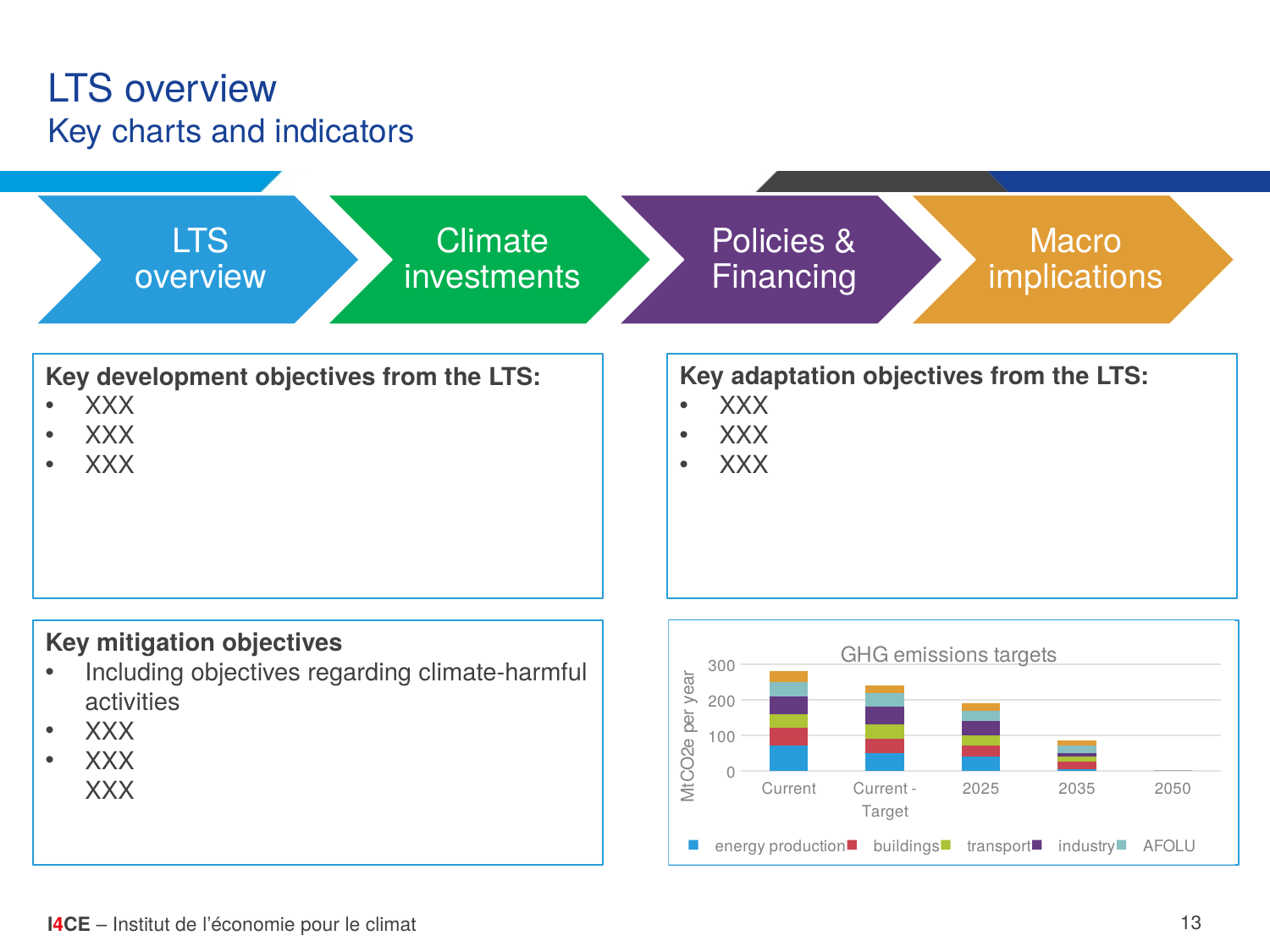

# LTS overview Key charts and indicators
LTS overview
Climate investments
Policies & Financing
Macro implications
Key adaptation objectives from the LTS:
XXX
XXX
XXX
Key development objectives from the LTS:
XXX
XXX
XXX
Key mitigation objectives
Including objectives regarding climate-harmful activities
XXX
XXX
XXX

### Chart:

| Category |    energy production |    buildings |    transport |    industry |    AFOLU |    [other] |
|---|---|---|---|---|---|---|
| Current | 70.0 | 50.0 | 40.0 | 50.0 | 40.0 | 30.0 |
| Current - Target | 50.0 | 40.0 | 40.0 | 50.0 | 40.0 | 20.0 |
| 2025 | 40.0 | 30.0 | 30.0 | 40.0 | 30.0 | 20.0 |
| 2035 | 5.0 | 20.0 | 15.0 | 10.0 | 20.0 | 15.0 |
| 2050 | 0.0 | 0.0 | 0.0 | 0.0 | 0.0 | 0.0 |